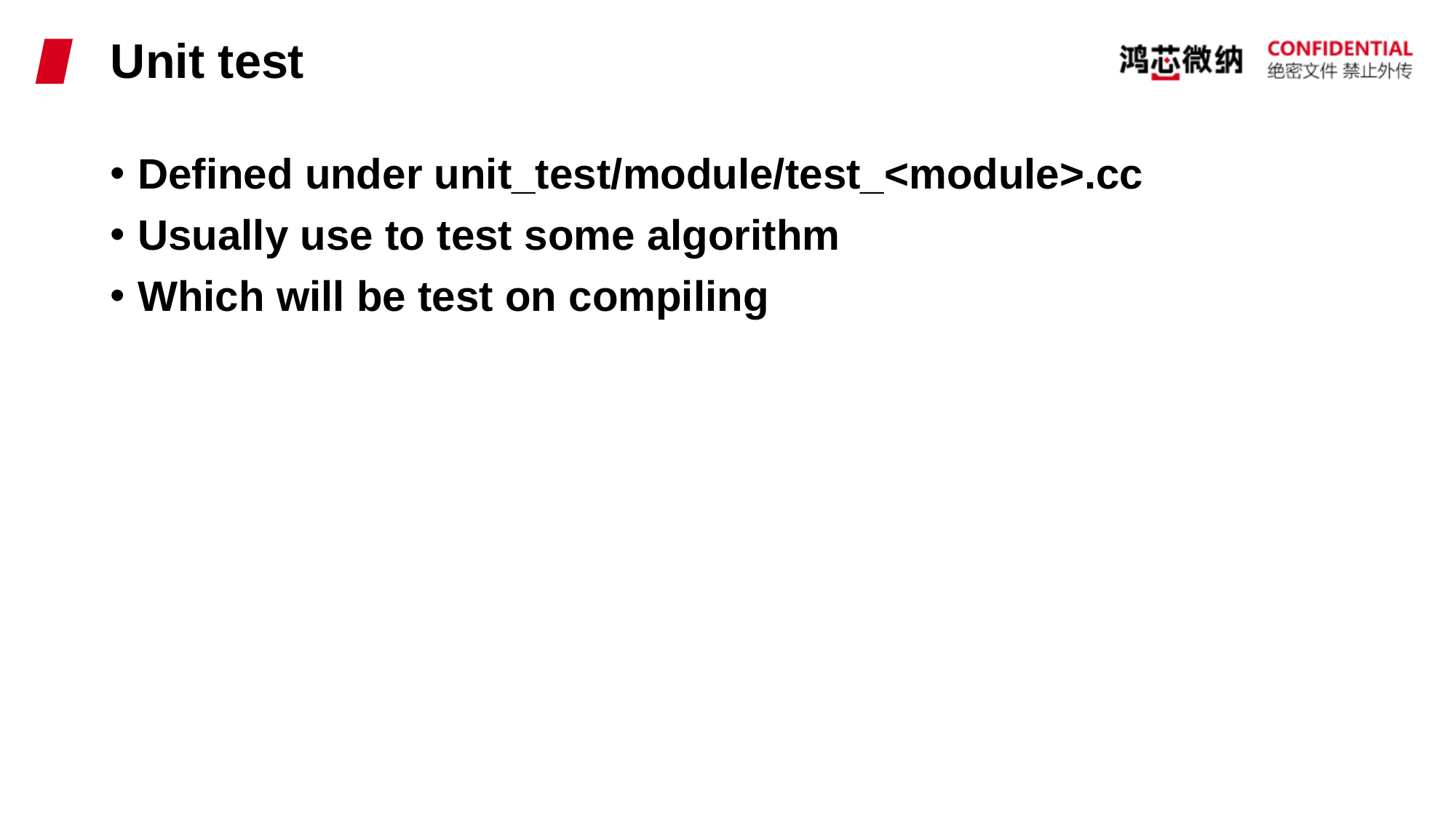

# Unit test
Defined under unit_test/module/test_<module>.cc
Usually use to test some algorithm
Which will be test on compiling